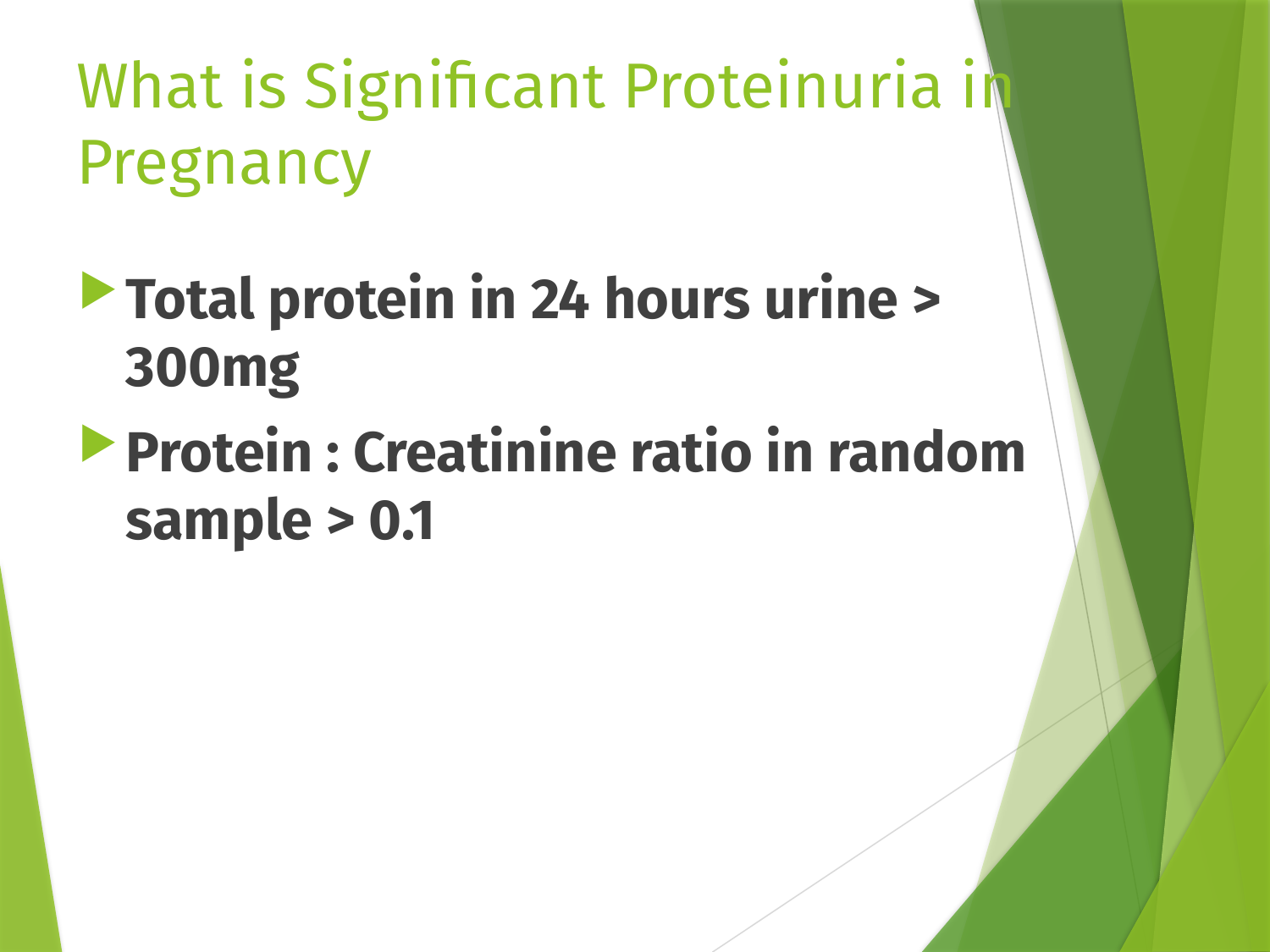

# What is Significant Proteinuria in Pregnancy
Total protein in 24 hours urine > 300mg
Protein : Creatinine ratio in random sample > 0.1